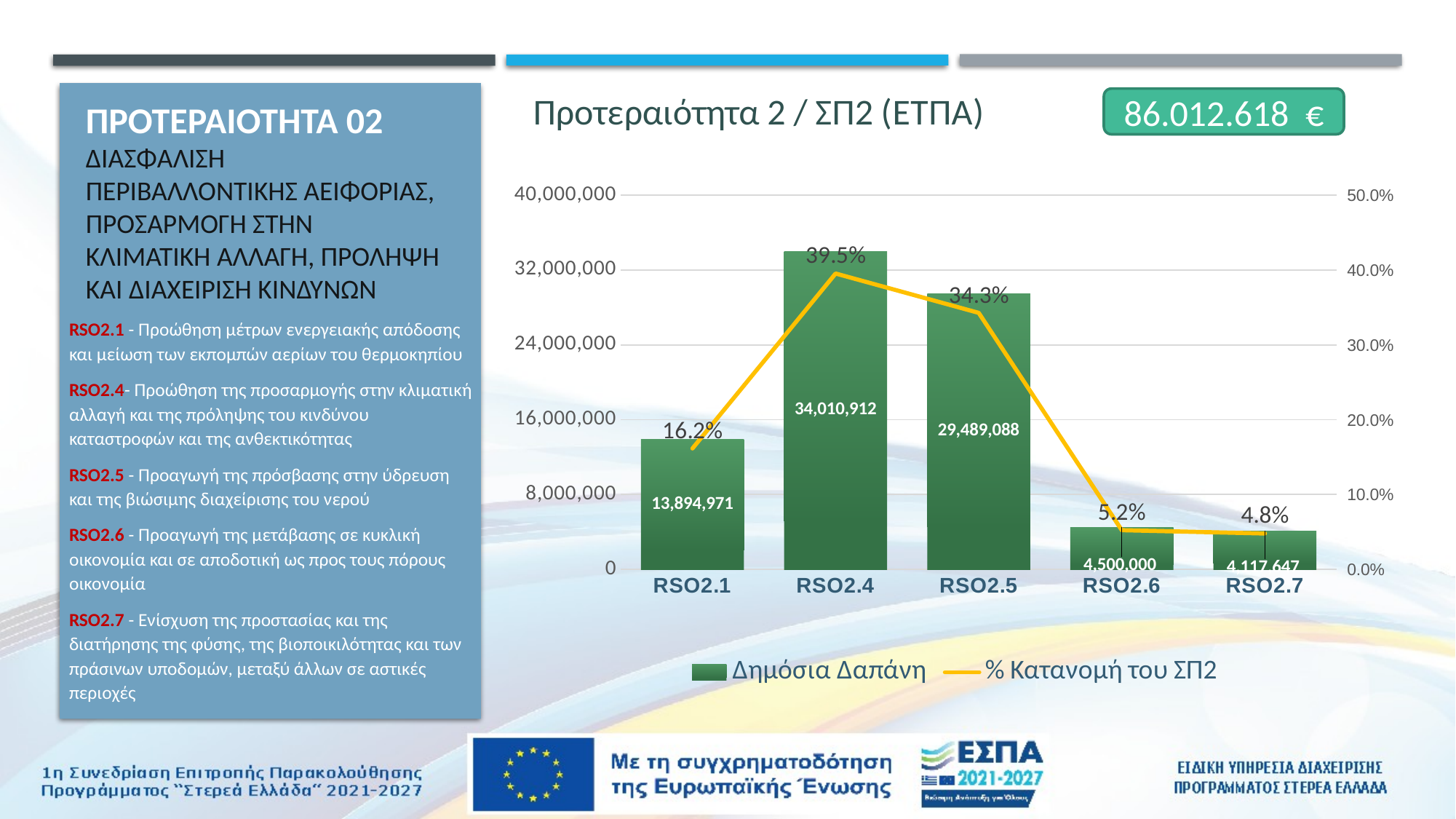

### Chart: Προτεραιότητα 2 / ΣΠ2 (ΕΤΠΑ)

| Category | Δημόσια Δαπάνη | % Κατανομή του ΣΠ2 |
|---|---|---|
| RSO2.1 | 13894971.0 | 0.16154572809305723 |
| RSO2.4 | 34010912.0 | 0.3954177048767426 |
| RSO2.5 | 29489088.0 | 0.3428460693987945 |
| RSO2.6 | 4500000.0 | 0.05231790526362074 |
| RSO2.7 | 4117647.0 | 0.04787259236778492 |
86.012.618  €
# ΠΡΟΤΕΡΑΙΟΤΗΤΑ 02 ΔΙΑΣΦΑΛΙΣΗ ΠΕΡΙΒΑΛΛΟΝΤΙΚΗΣ ΑΕΙΦΟΡΙΑΣ, ΠΡΟΣΑΡΜΟΓΗ ΣΤΗΝ ΚΛΙΜΑΤΙΚΗ ΑΛΛΑΓΗ, ΠΡΟΛΗΨΗ ΚΑΙ ΔΙΑΧΕΙΡΙΣΗ ΚΙΝΔΥΝΩΝ
RSO2.1 - Προώθηση μέτρων ενεργειακής απόδοσης και μείωση των εκπομπών αερίων του θερμοκηπίου
RSO2.4- Προώθηση της προσαρμογής στην κλιματική αλλαγή και της πρόληψης του κινδύνου καταστροφών και της ανθεκτικότητας
RSO2.5 - Προαγωγή της πρόσβασης στην ύδρευση και της βιώσιμης διαχείρισης του νερού
RSO2.6 - Προαγωγή της μετάβασης σε κυκλική οικονομία και σε αποδοτική ως προς τους πόρους οικονομία
RSO2.7 - Ενίσχυση της προστασίας και της διατήρησης της φύσης, της βιοποικιλότητας και των πράσινων υποδομών, μεταξύ άλλων σε αστικές περιοχές